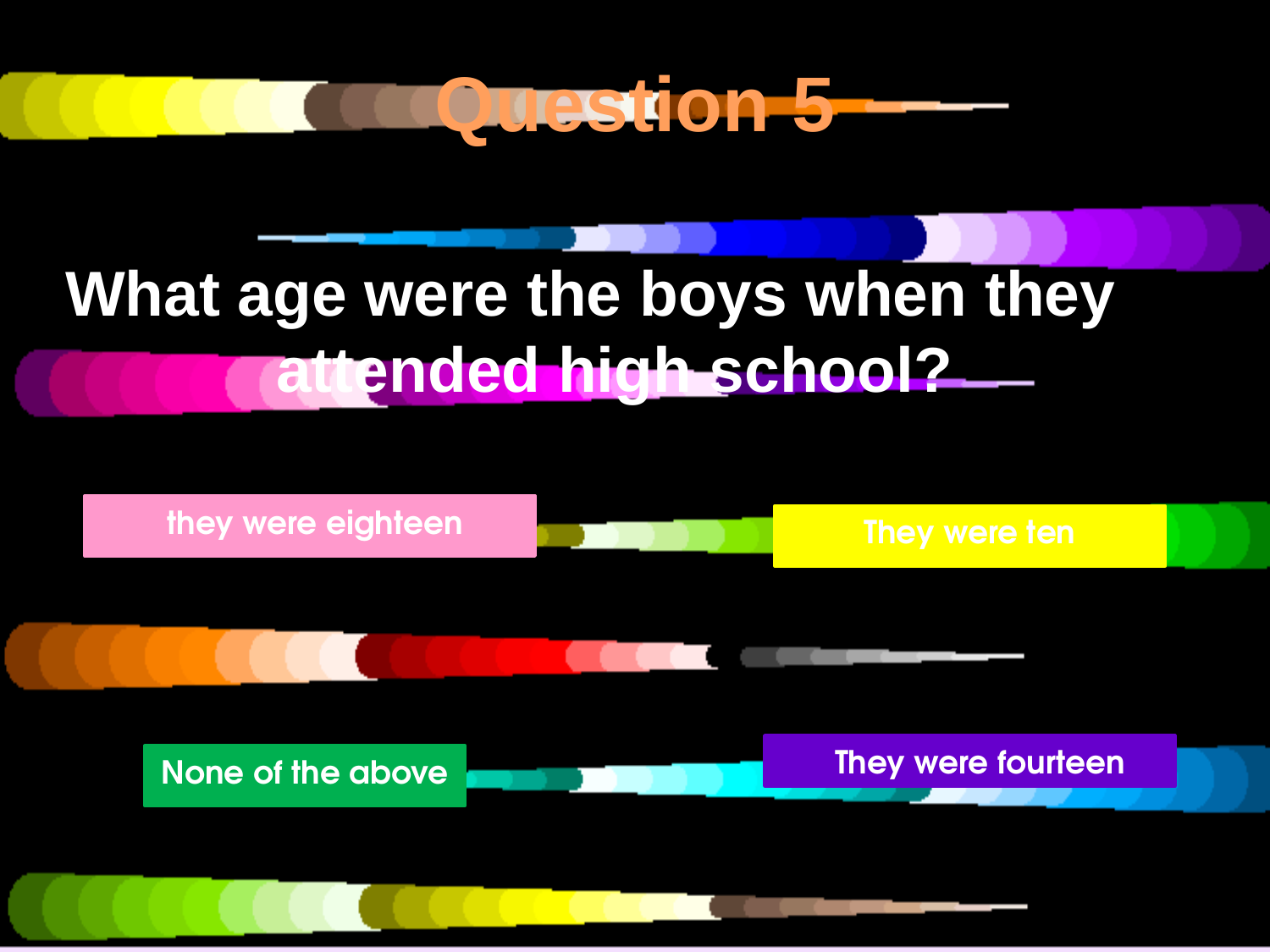

Question 5
What age were the boys when they attended high school?

they were eighteen

They were ten

They were fourteen

None of the above